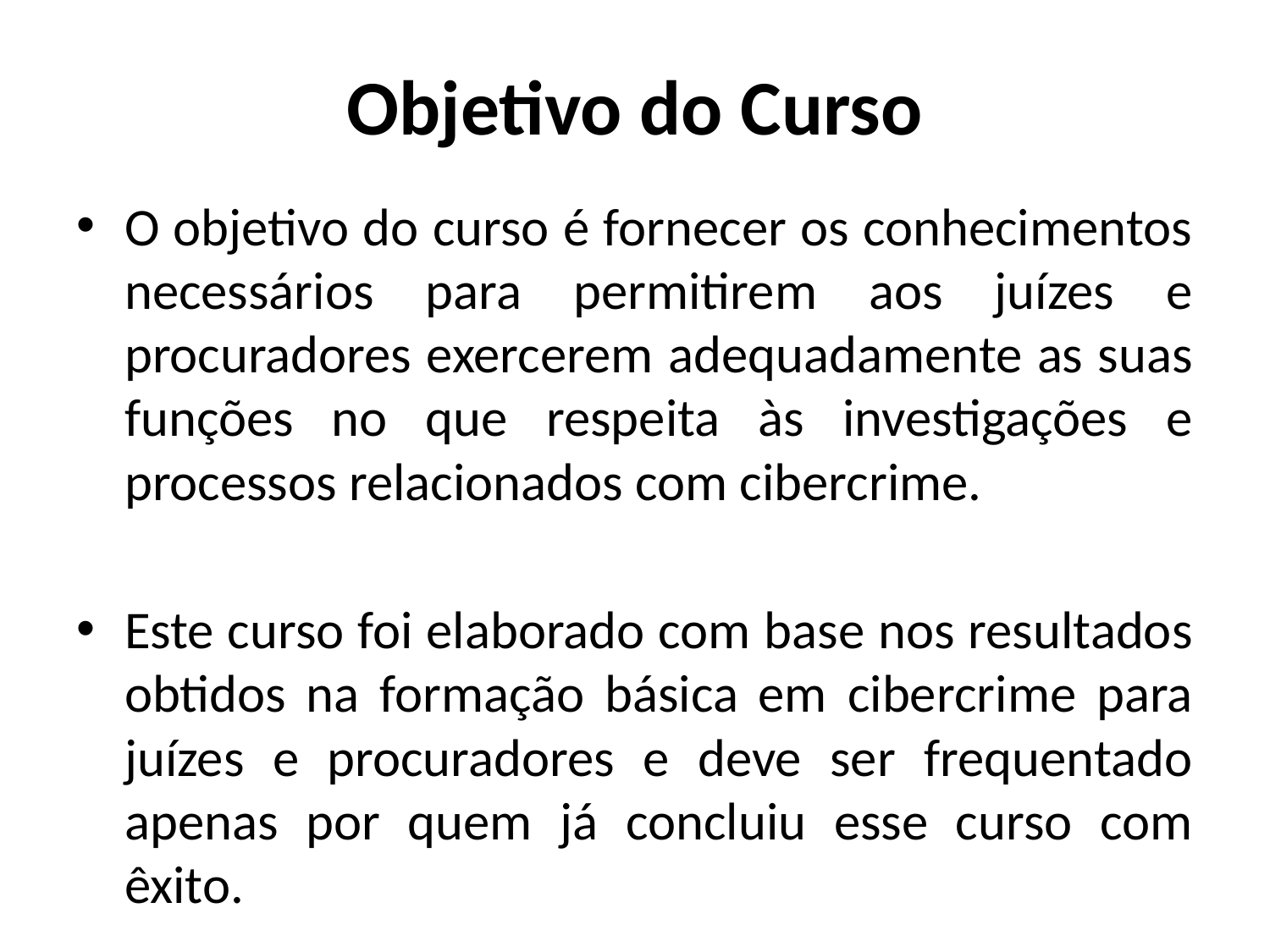

# Objetivo do Curso
O objetivo do curso é fornecer os conhecimentos necessários para permitirem aos juízes e procuradores exercerem adequadamente as suas funções no que respeita às investigações e processos relacionados com cibercrime.

Este curso foi elaborado com base nos resultados obtidos na formação básica em cibercrime para juízes e procuradores e deve ser frequentado apenas por quem já concluiu esse curso com êxito.